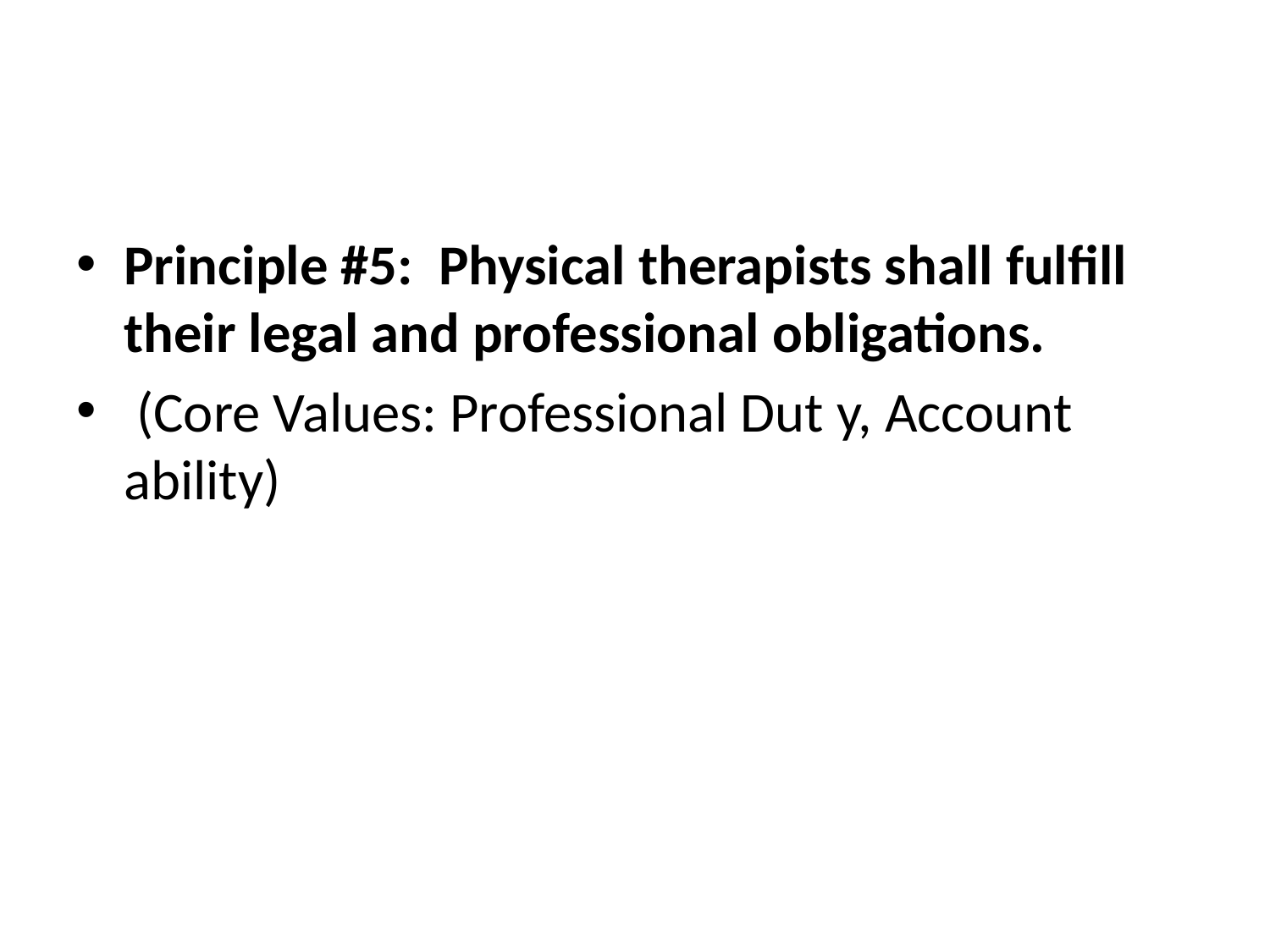

#
Principle #5:  Physical therapists shall fulfill their legal and professional obligations.
 (Core Values: Professional Dut y, Account ability)